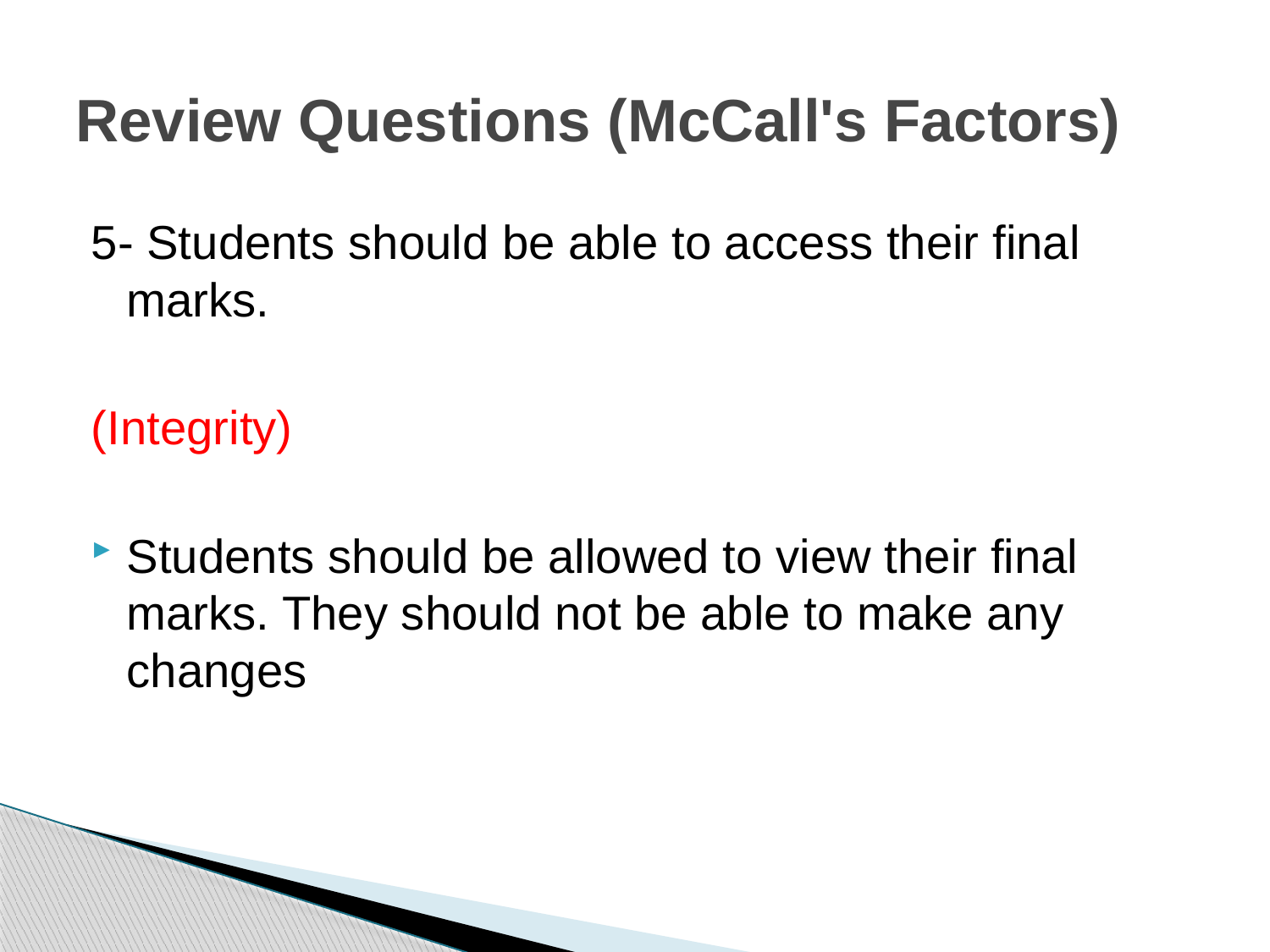

# Review Questions (McCall's Factors)
5- Students should be able to access their final marks.

(Integrity)

Students should be allowed to view their final marks. They should not be able to make any changes